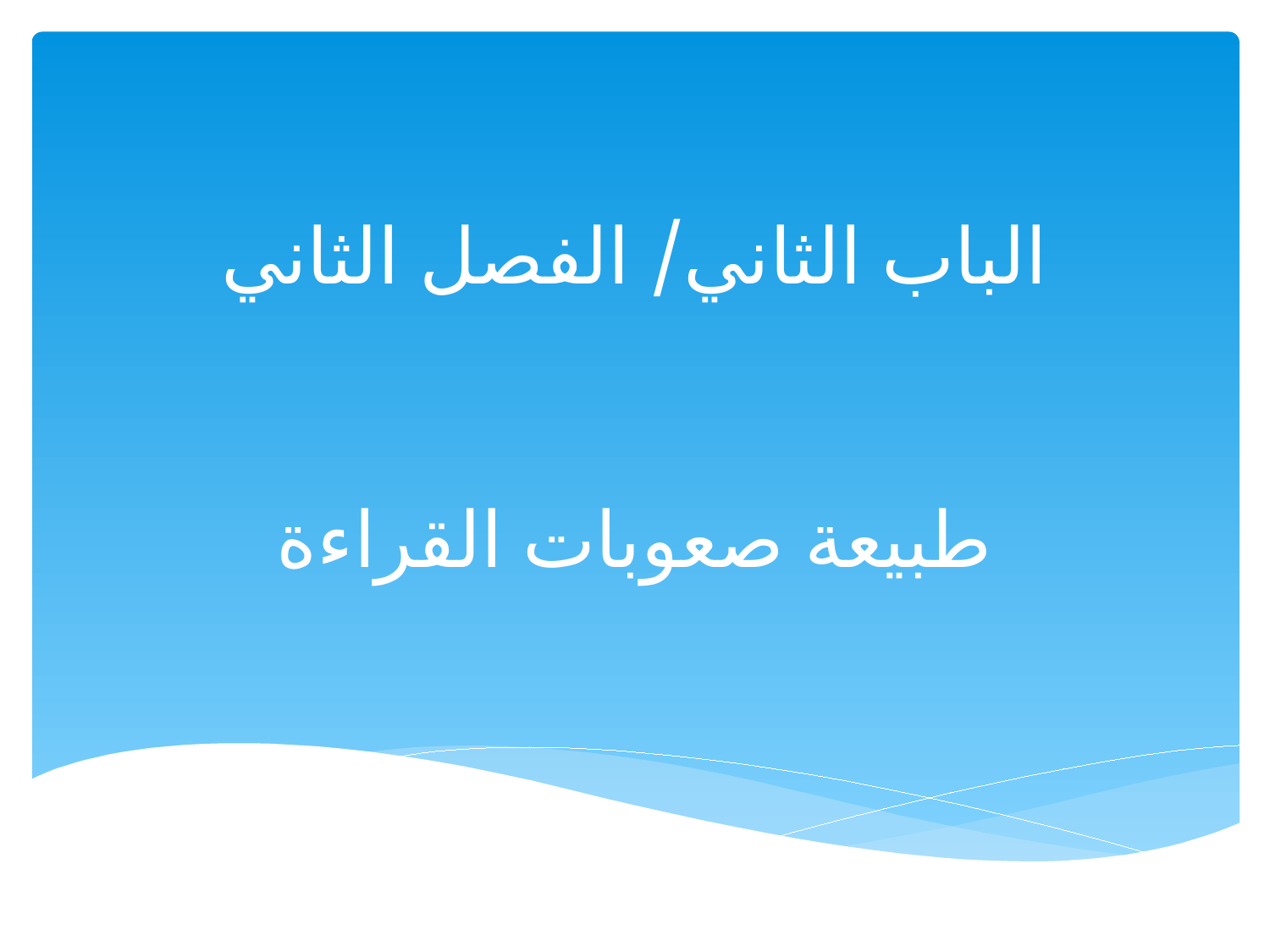

# الباب الثاني/ الفصل الثاني

طبيعة صعوبات القراءة